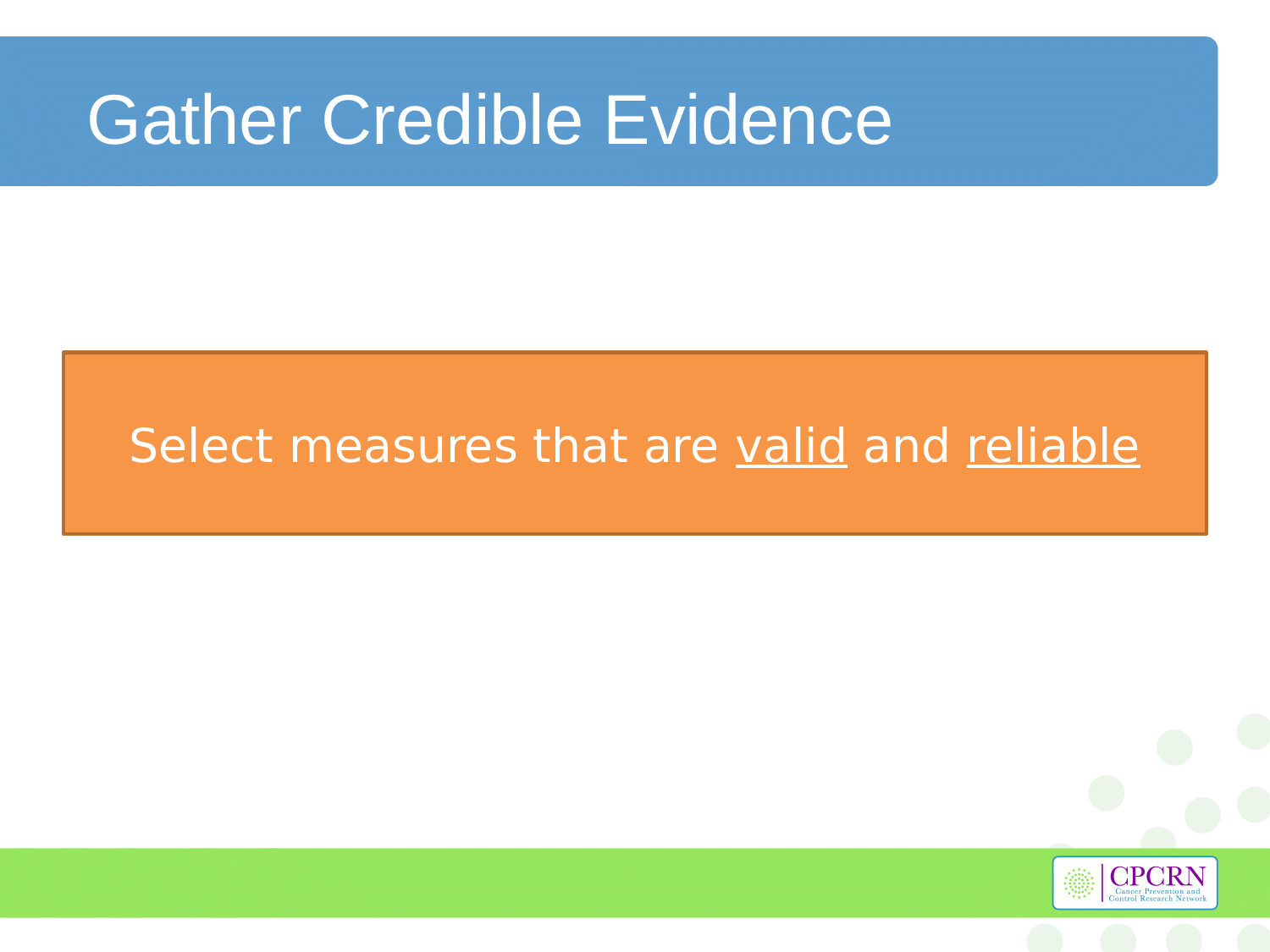

# Gather Credible Evidence

Select measures that are valid and reliable